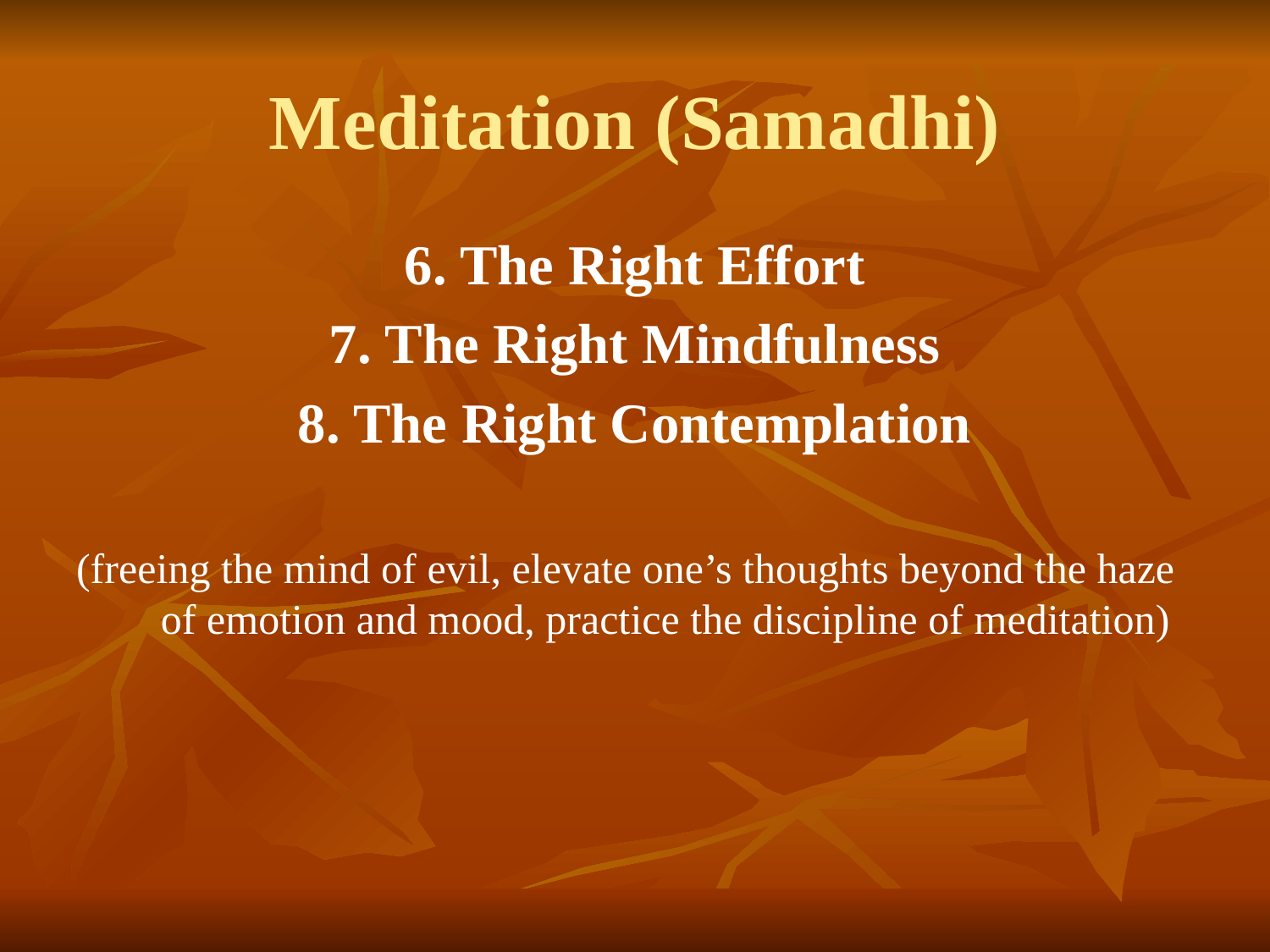

# Meditation (Samadhi)
6. The Right Effort
7. The Right Mindfulness
8. The Right Contemplation

(freeing the mind of evil, elevate one’s thoughts beyond the haze of emotion and mood, practice the discipline of meditation)